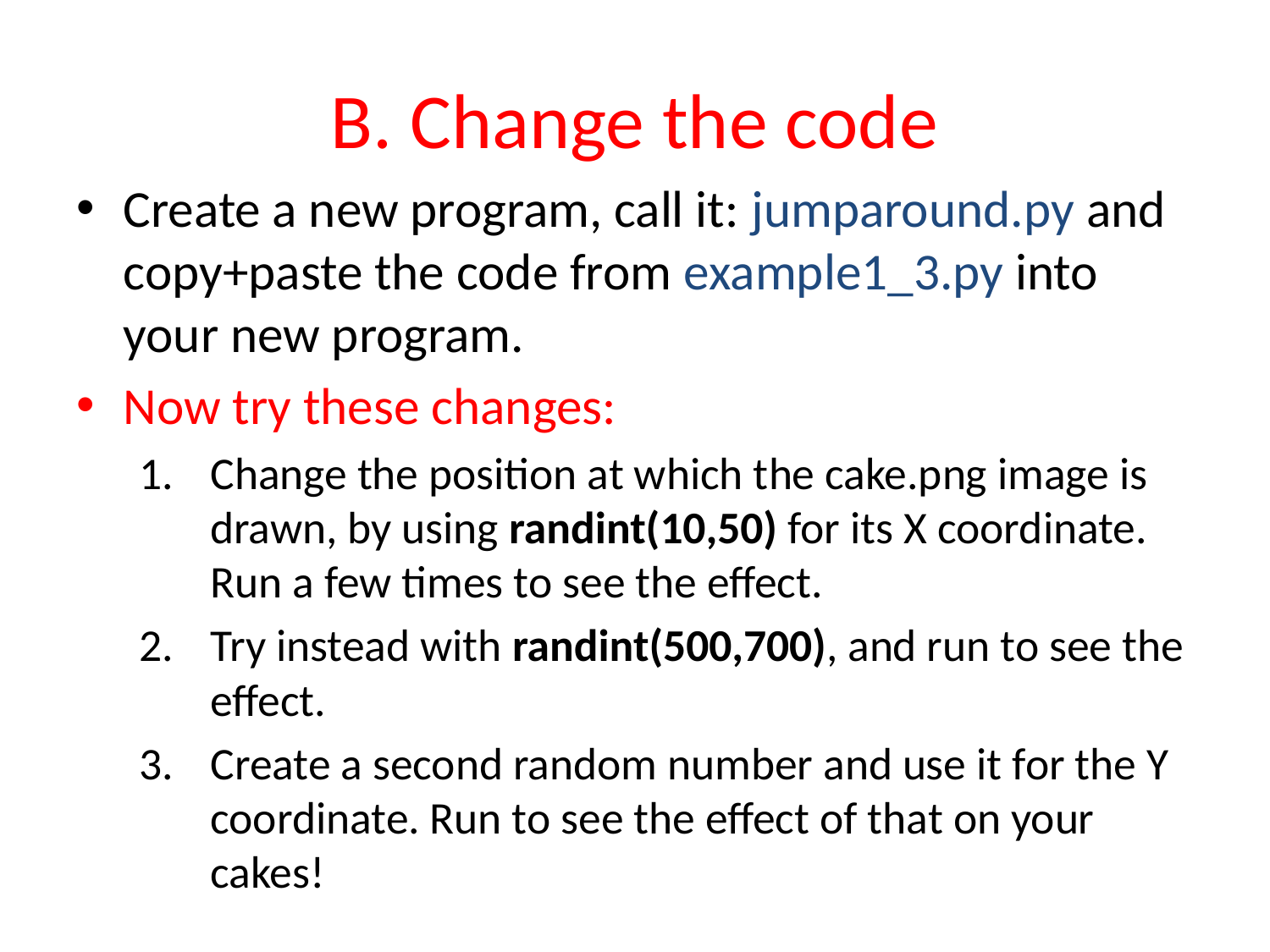

# B. Change the code
Create a new program, call it: jumparound.py and copy+paste the code from example1_3.py into your new program.
Now try these changes:
Change the position at which the cake.png image is drawn, by using randint(10,50) for its X coordinate.
Run a few times to see the effect.
Try instead with randint(500,700), and run to see the effect.
Create a second random number and use it for the Y coordinate. Run to see the effect of that on your cakes!